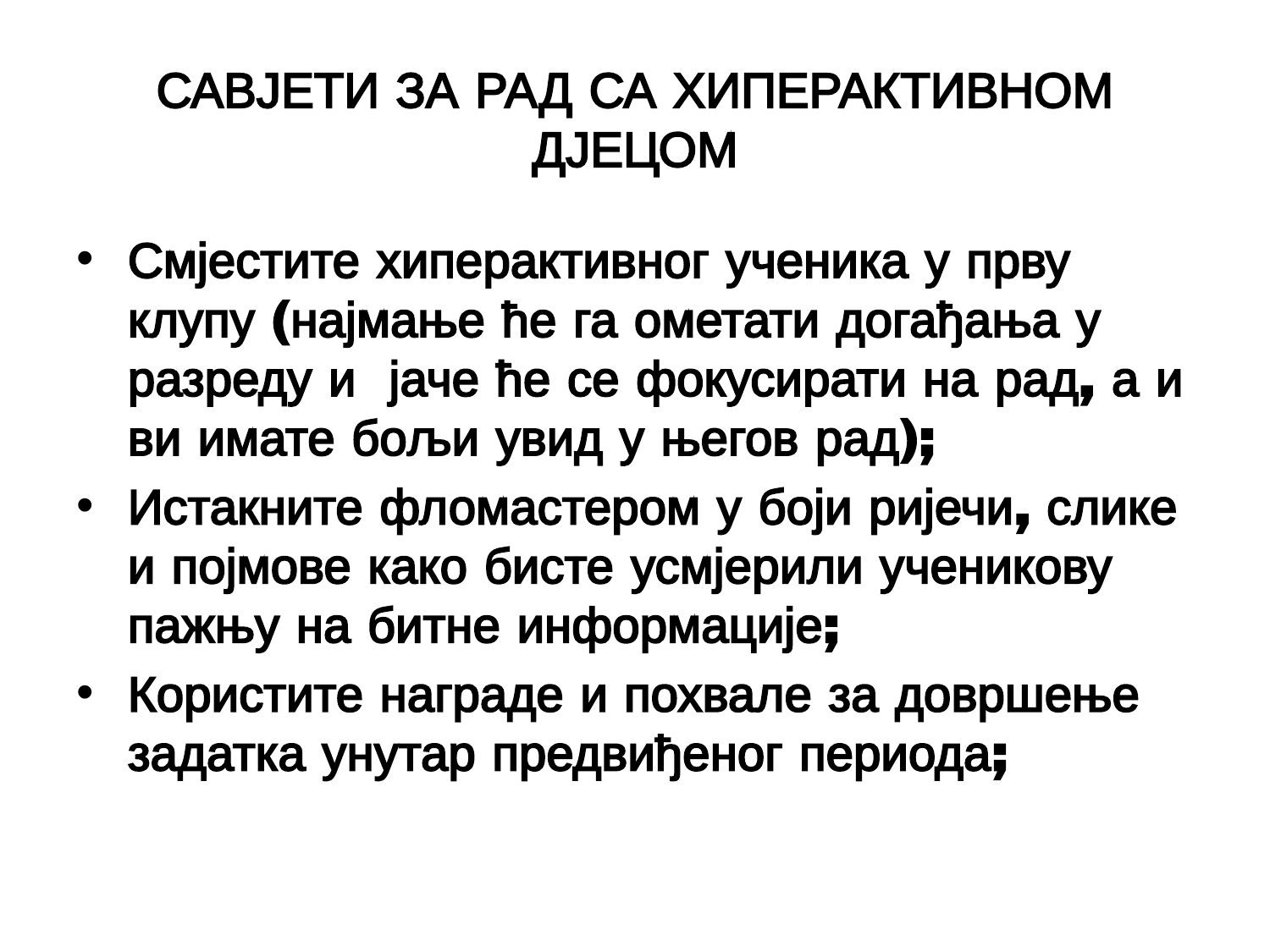

# САВЈЕТИ ЗА РАД СА ХИПЕРАКТИВНОМ ДЈЕЦОМ
Смјестите хиперактивног ученика у прву клупу (најмање ће га ометати догађања у разреду и  јаче ће се фокусирати на рад, а и ви имате бољи увид у његов рад);
Истакните фломастером у боји ријечи, слике и појмове како бисте усмјерили ученикову пажњу на битне информације;
Користите награде и похвале за довршење задатка унутар предвиђеног периода;